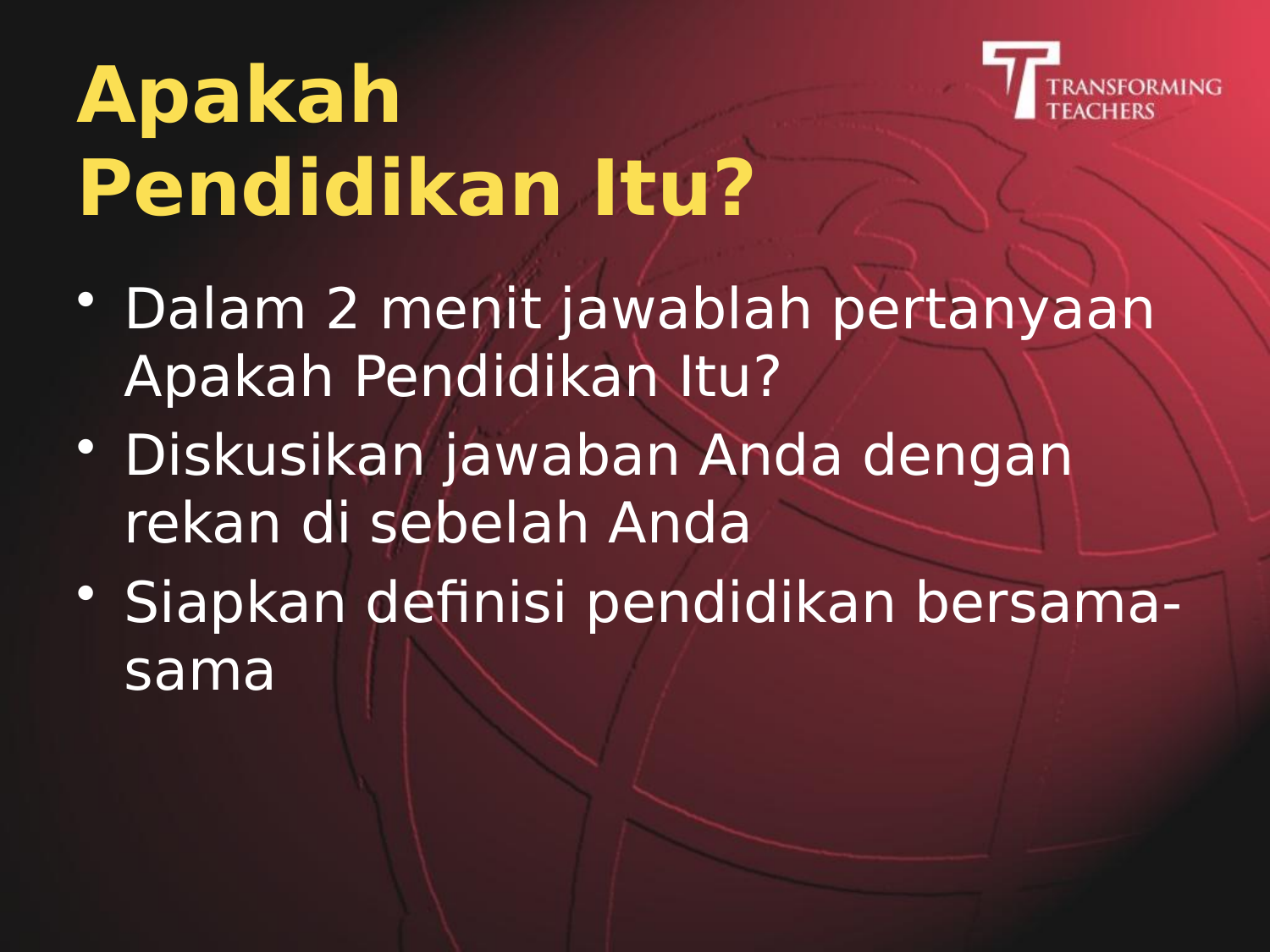

# Apakah Pendidikan Itu?
Dalam 2 menit jawablah pertanyaan Apakah Pendidikan Itu?
Diskusikan jawaban Anda dengan rekan di sebelah Anda
Siapkan definisi pendidikan bersama-sama